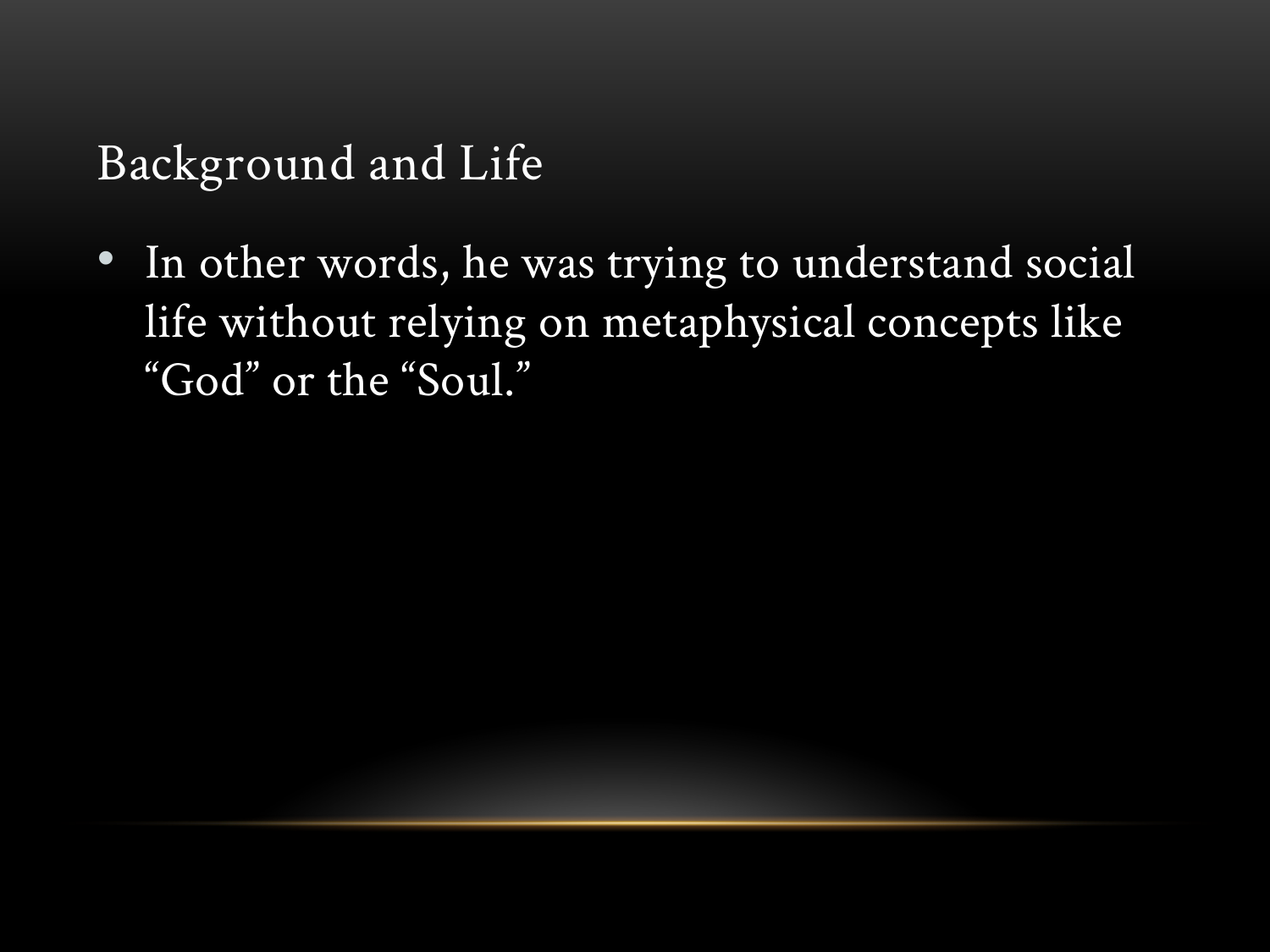

# Background and Life
In other words, he was trying to understand social life without relying on metaphysical concepts like “God” or the “Soul.”